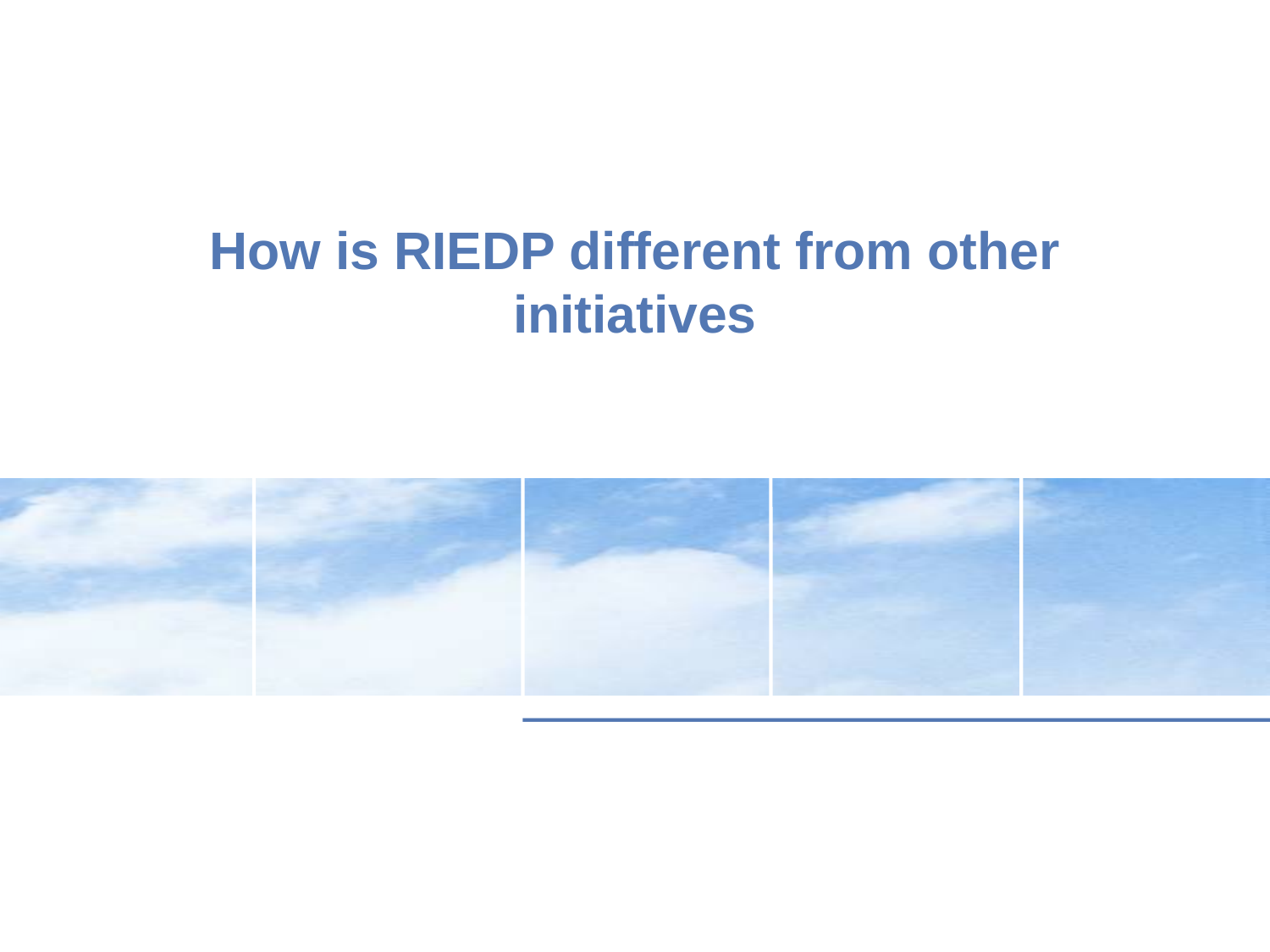

# How is RIEDP different from other initiatives